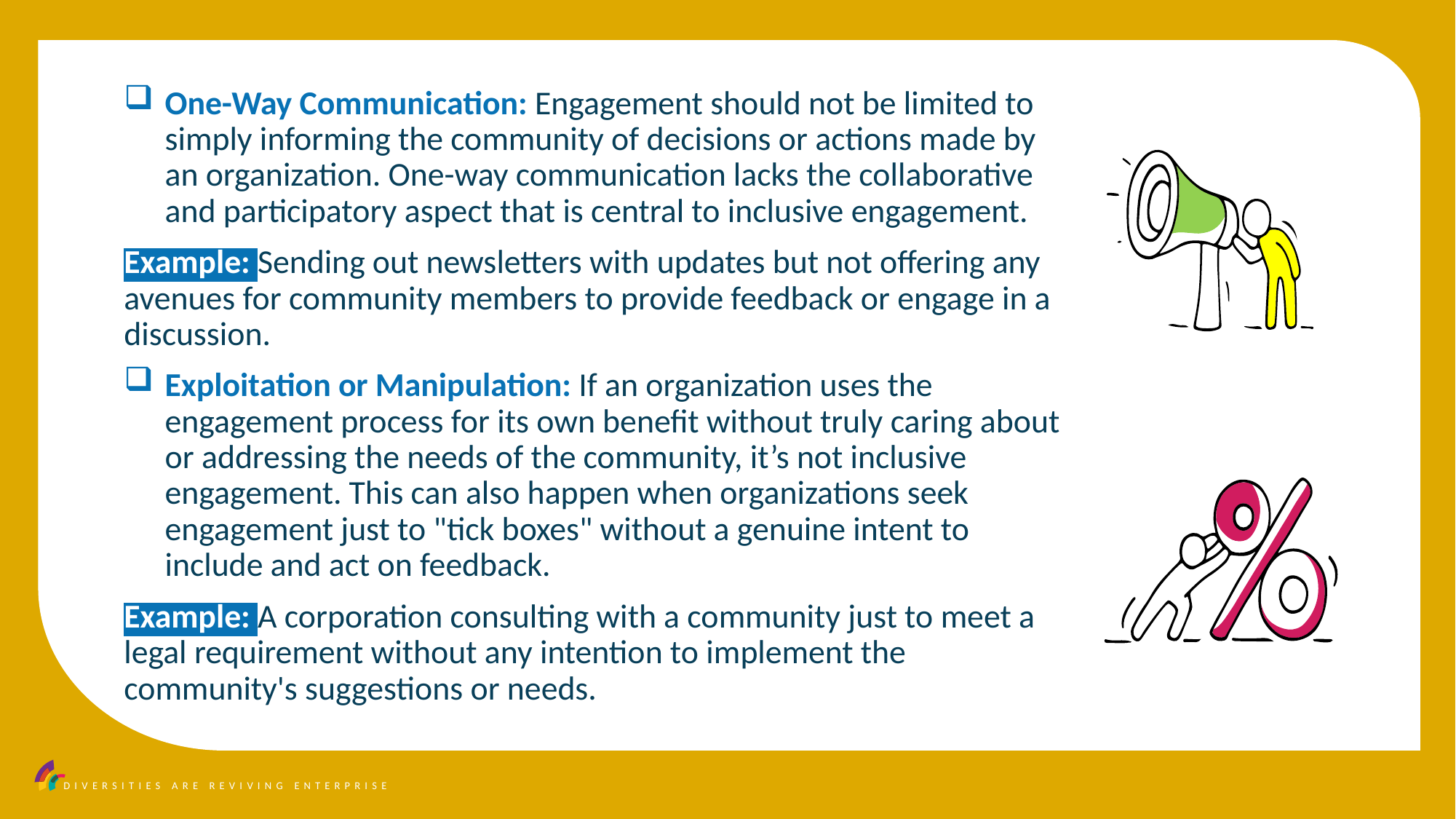

One-Way Communication: Engagement should not be limited to simply informing the community of decisions or actions made by an organization. One-way communication lacks the collaborative and participatory aspect that is central to inclusive engagement.
Example: Sending out newsletters with updates but not offering any avenues for community members to provide feedback or engage in a discussion.
Exploitation or Manipulation: If an organization uses the engagement process for its own benefit without truly caring about or addressing the needs of the community, it’s not inclusive engagement. This can also happen when organizations seek engagement just to "tick boxes" without a genuine intent to include and act on feedback.
Example: A corporation consulting with a community just to meet a legal requirement without any intention to implement the community's suggestions or needs.